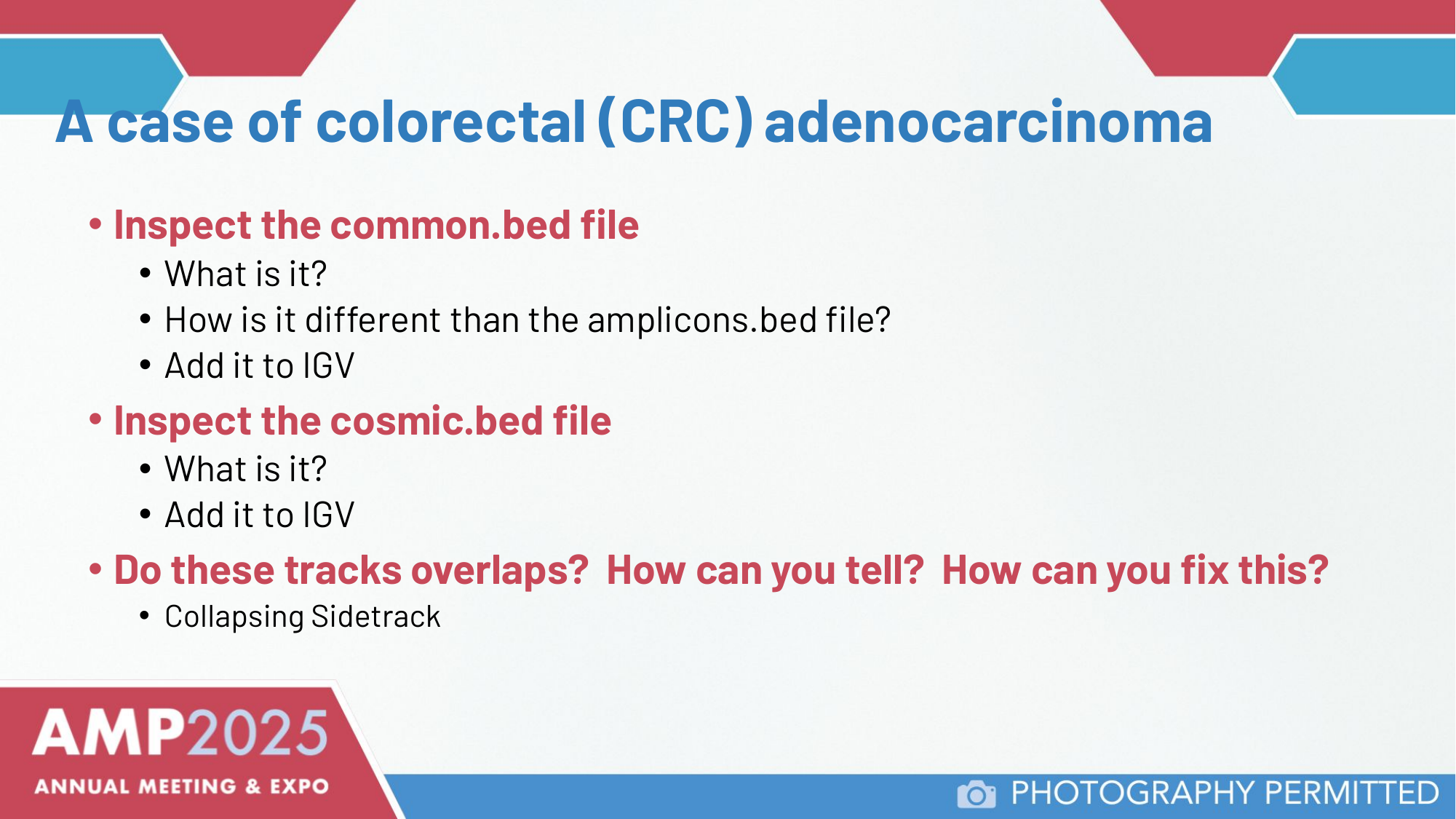

# A case of colorectal (CRC) adenocarcinoma
Inspect the common.bed file
What is it?
How is it different than the amplicons.bed file?
Add it to IGV
Inspect the cosmic.bed file
What is it?
Add it to IGV
Do these tracks overlaps?  How can you tell?  How can you fix this?
Collapsing Sidetrack